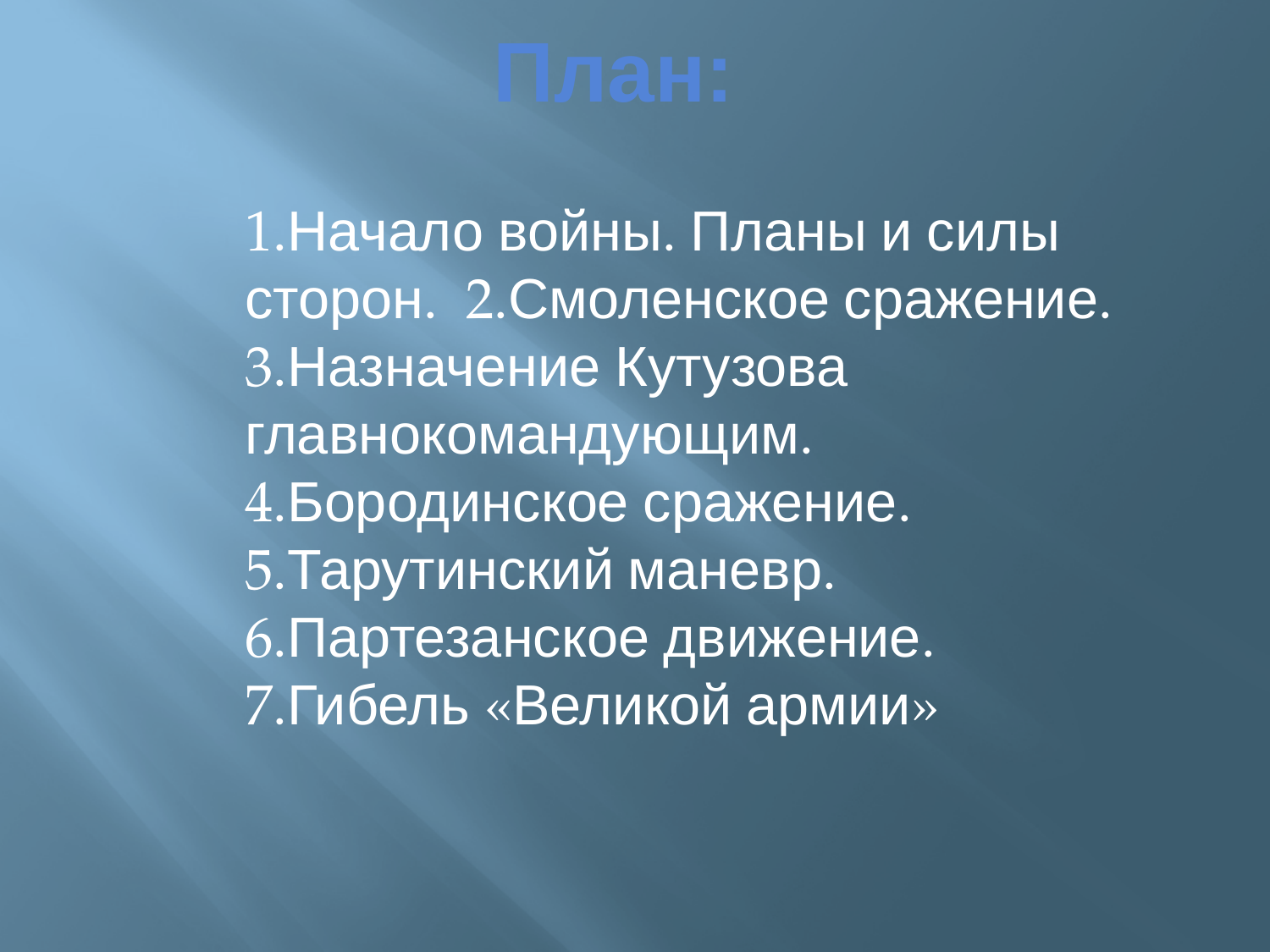

# План:
1.Начало войны. Планы и силы сторон.  2.Смоленское сражение.    3.Назначение Кутузова главнокомандующим.       4.Бородинское сражение. 5.Тарутинский маневр.    6.Партезанское движение.        7.Гибель «Великой армии»